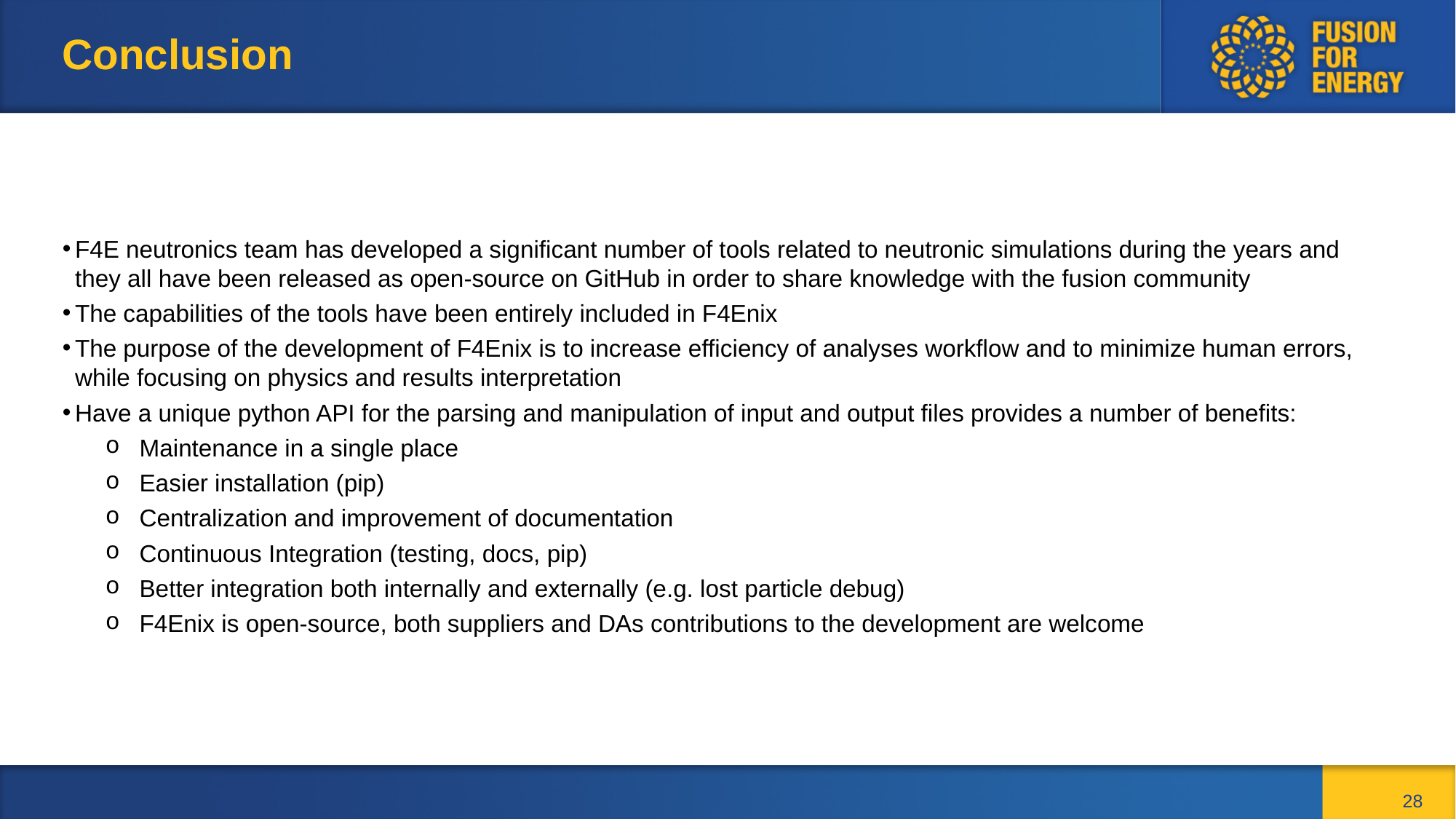

# Conclusion
F4E neutronics team has developed a significant number of tools related to neutronic simulations during the years and they all have been released as open-source on GitHub in order to share knowledge with the fusion community
The capabilities of the tools have been entirely included in F4Enix
The purpose of the development of F4Enix is to increase efficiency of analyses workflow and to minimize human errors, while focusing on physics and results interpretation
Have a unique python API for the parsing and manipulation of input and output files provides a number of benefits:
Maintenance in a single place
Easier installation (pip)
Centralization and improvement of documentation
Continuous Integration (testing, docs, pip)
Better integration both internally and externally (e.g. lost particle debug)
F4Enix is open-source, both suppliers and DAs contributions to the development are welcome

28